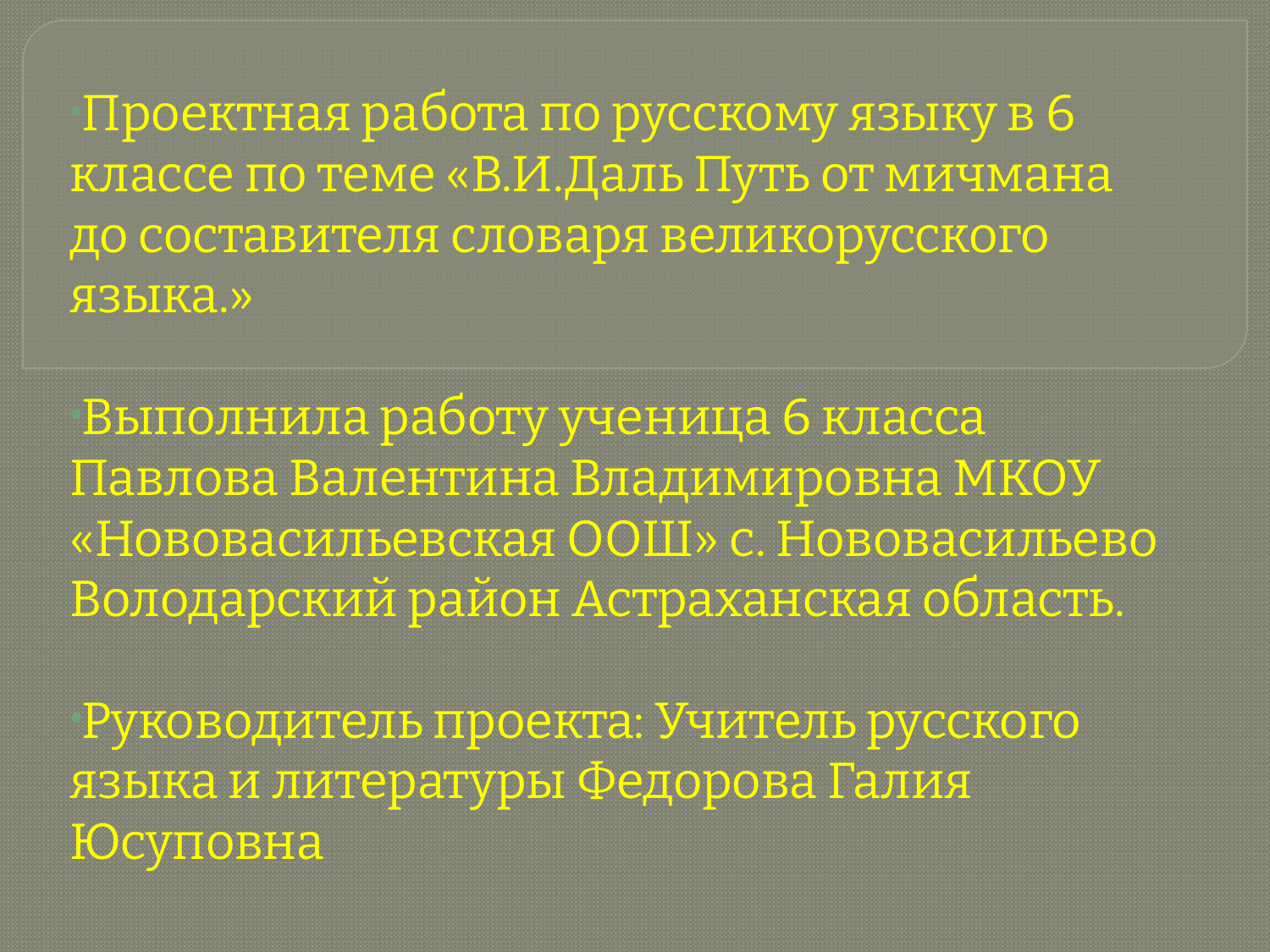

Проектная работа по русскому языку в 6 классе по теме «В.И.Даль Путь от мичмана до составителя словаря великорусского языка.»

Выполнила работу ученица 6 класса Павлова Валентина Владимировна МКОУ «Нововасильевская ООШ» с. Нововасильево  Володарский район Астраханская область.

Руководитель проекта: Учитель русского языка и литературы Федорова Галия Юсуповна